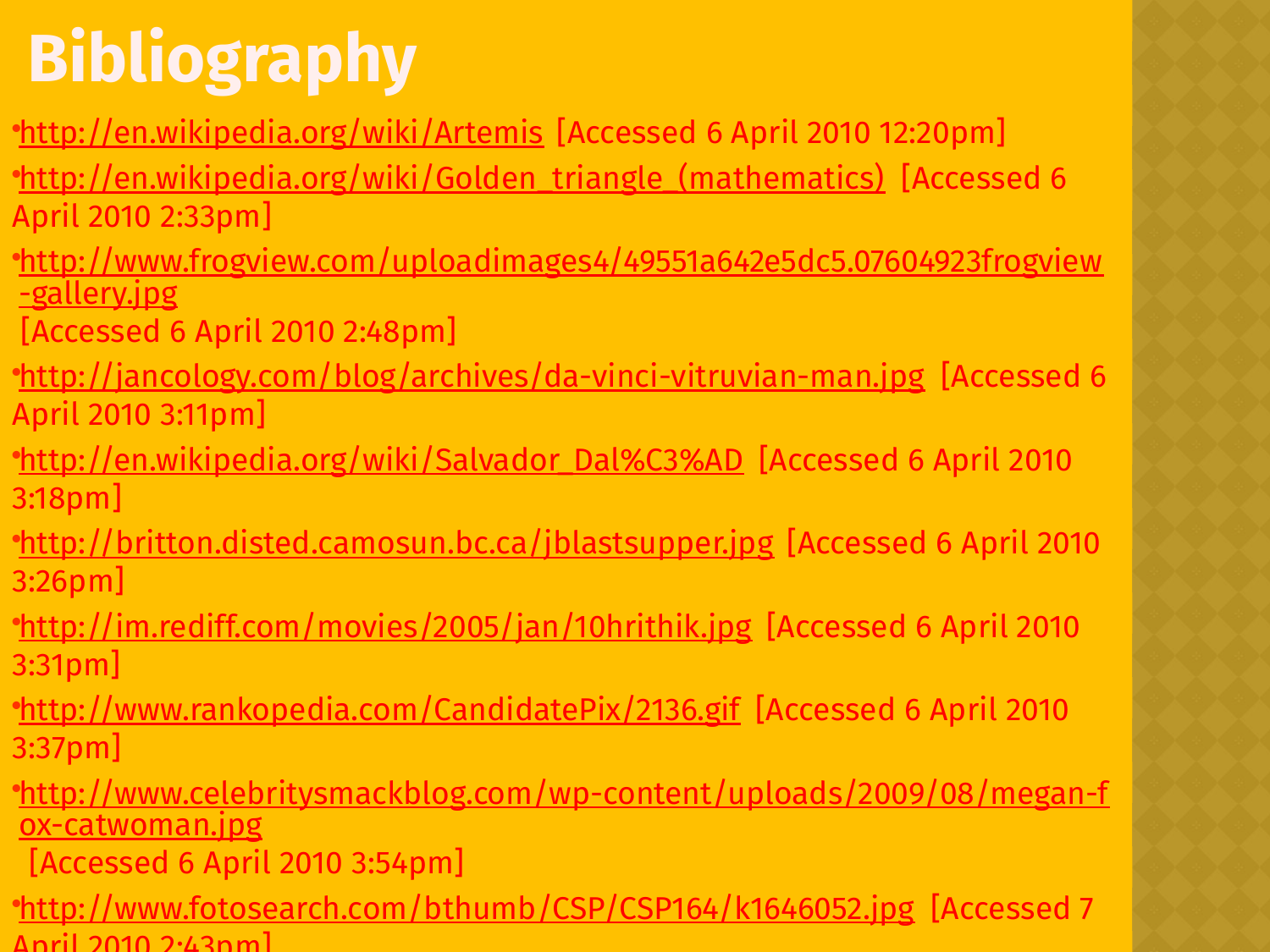

# Bibliography
http://en.wikipedia.org/wiki/Artemis [Accessed 6 April 2010 12:20pm]
http://en.wikipedia.org/wiki/Golden_triangle_(mathematics) [Accessed 6 April 2010 2:33pm]
http://www.frogview.com/uploadimages4/49551a642e5dc5.07604923frogview-gallery.jpg [Accessed 6 April 2010 2:48pm]
http://jancology.com/blog/archives/da-vinci-vitruvian-man.jpg [Accessed 6 April 2010 3:11pm]
http://en.wikipedia.org/wiki/Salvador_Dal%C3%AD [Accessed 6 April 2010 3:18pm]
http://britton.disted.camosun.bc.ca/jblastsupper.jpg [Accessed 6 April 2010 3:26pm]
http://im.rediff.com/movies/2005/jan/10hrithik.jpg [Accessed 6 April 2010 3:31pm]
http://www.rankopedia.com/CandidatePix/2136.gif [Accessed 6 April 2010 3:37pm]
http://www.celebritysmackblog.com/wp-content/uploads/2009/08/megan-fox-catwoman.jpg  [Accessed 6 April 2010 3:54pm]
http://www.fotosearch.com/bthumb/CSP/CSP164/k1646052.jpg [Accessed 7 April 2010 2:43pm]
http://www.world-mysteries.com/sci_17.htm [Accessed 7 April 2010 4:35pm]